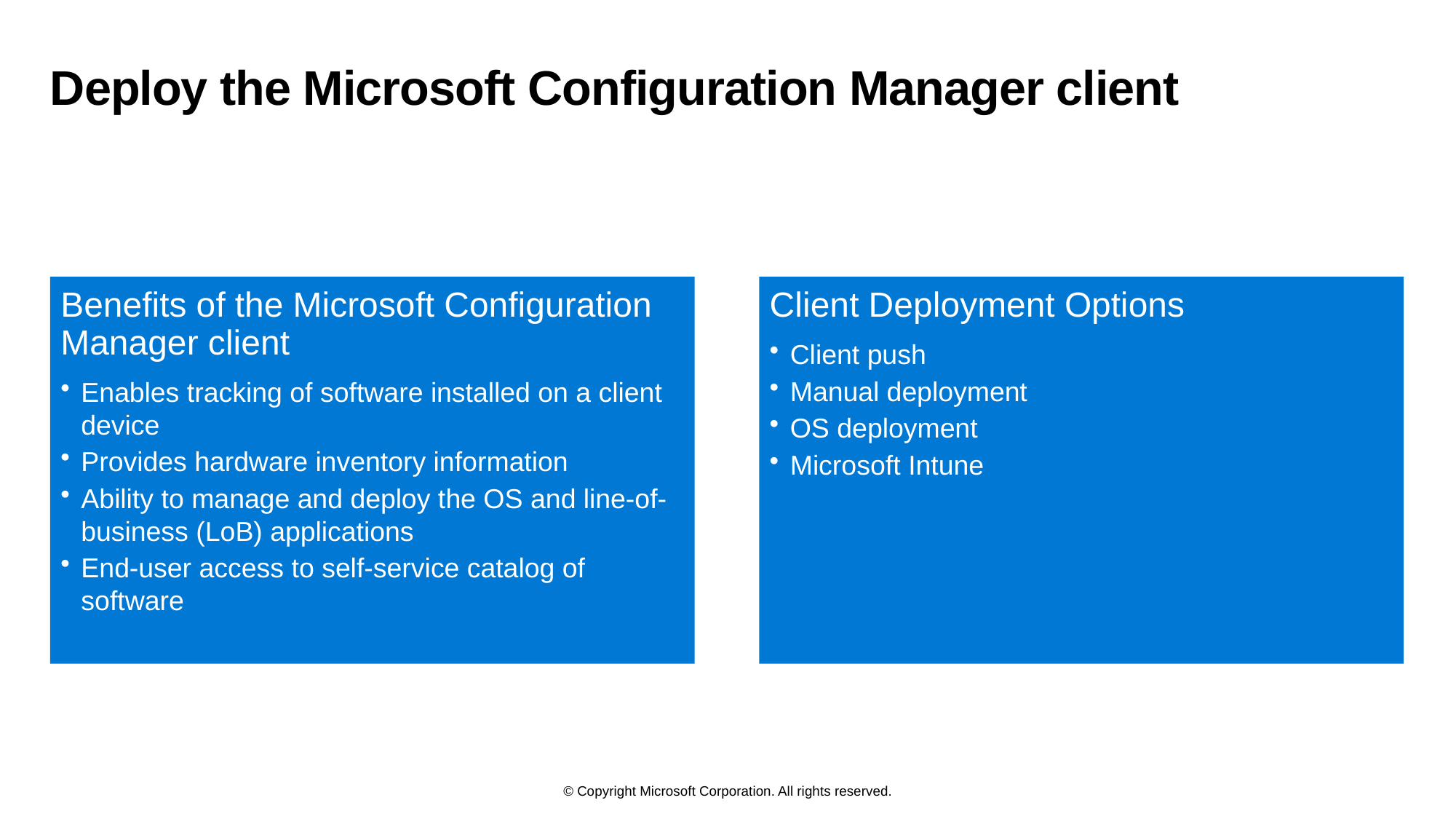

# Deploy the Microsoft Configuration Manager client
Benefits of the Microsoft Configuration Manager client
Enables tracking of software installed on a client device
Provides hardware inventory information
Ability to manage and deploy the OS and line-of-business (LoB) applications
End-user access to self-service catalog of software
Client Deployment Options
Client push
Manual deployment
OS deployment
Microsoft Intune